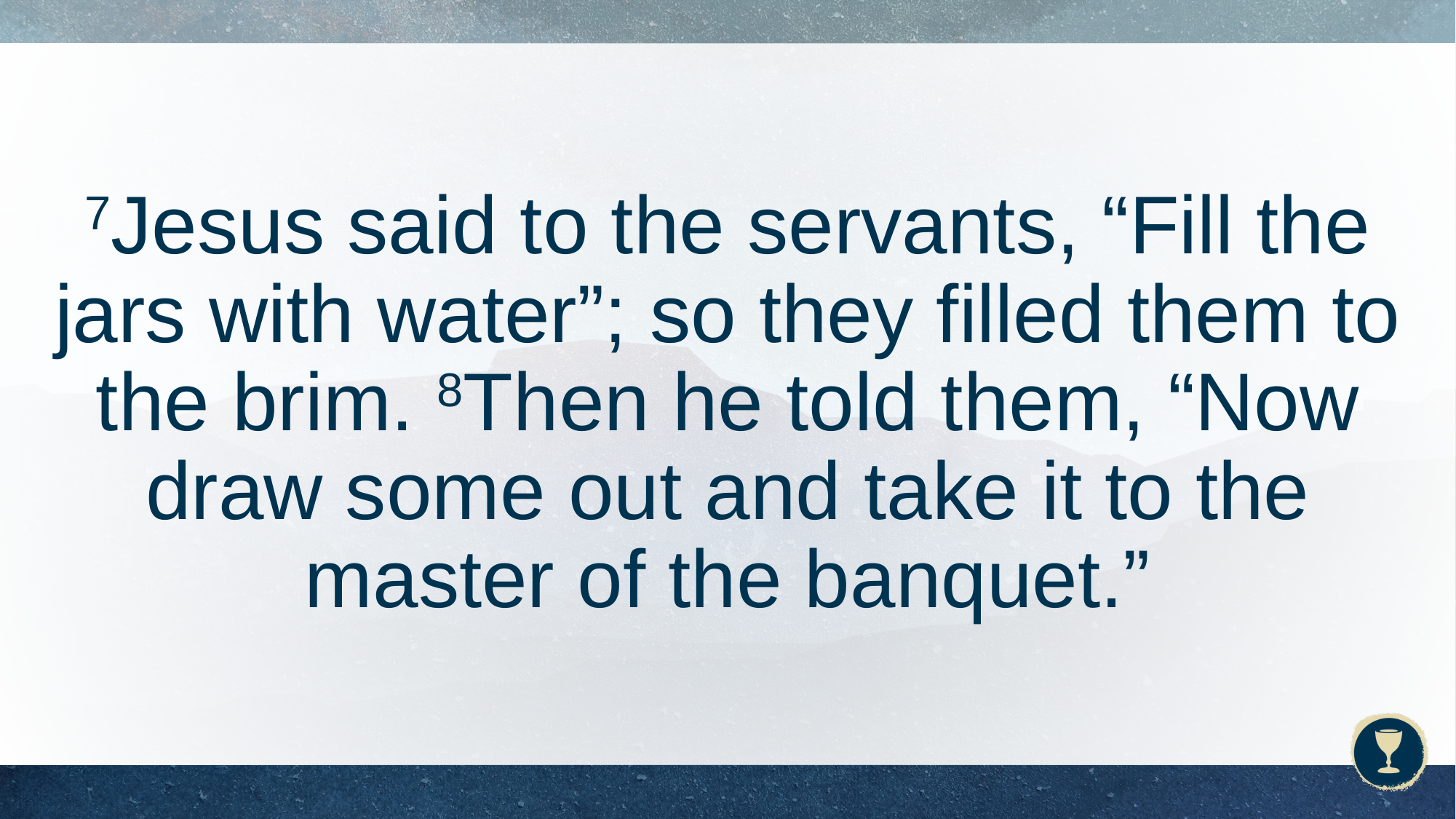

# 7Jesus said to the servants, “Fill the jars with water”; so they filled them to the brim. 8Then he told them, “Now draw some out and take it to the master of the banquet.”